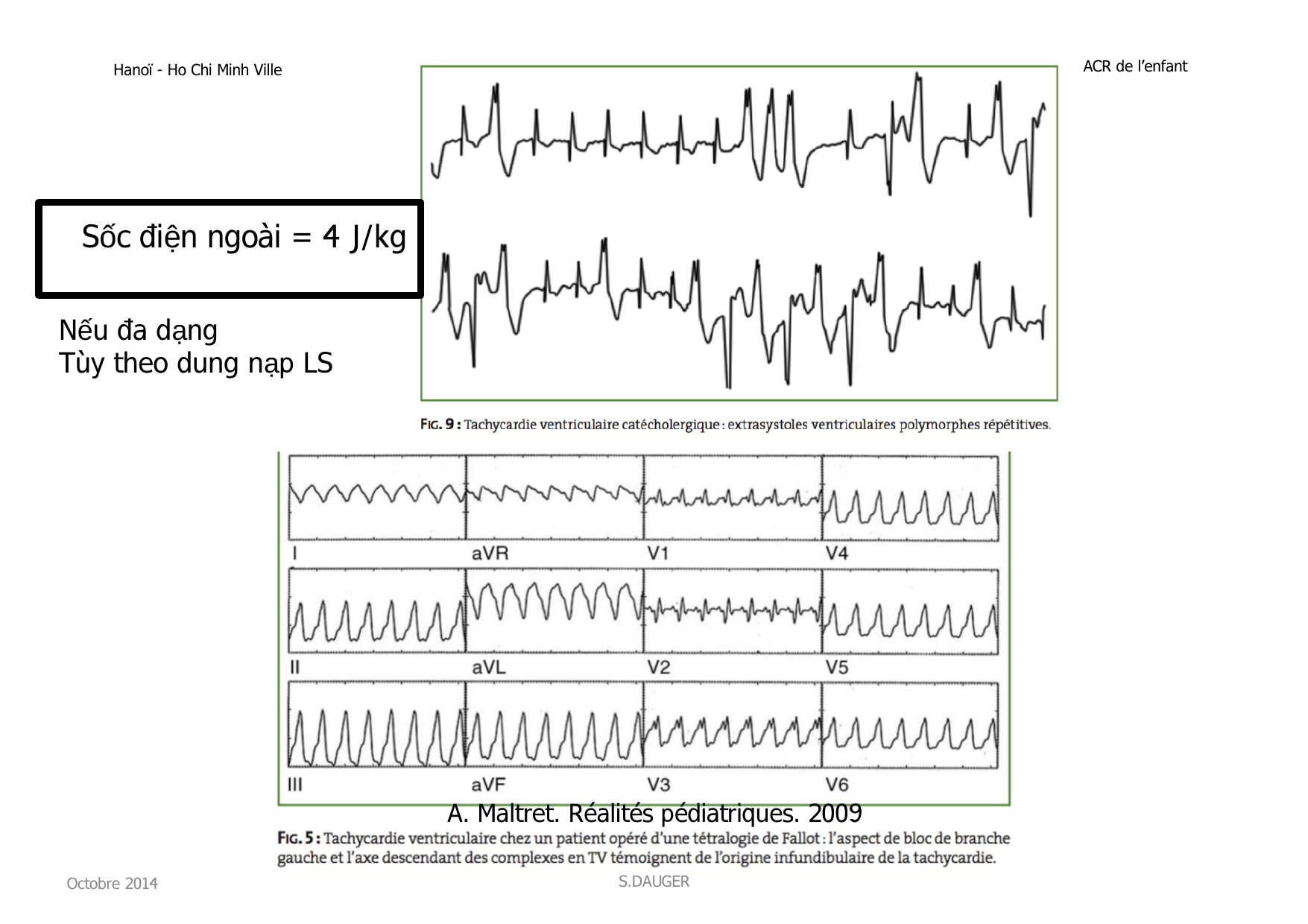

ACR de l’enfant
Hanoï - Ho Chi Minh Ville

Sốc điện ngoài = 4 J/kg

Nếu đa dạng
Tùy theo dung nạp LS

A. Maltret. Réalités pédiatriques. 2009
Octobre 2014
S.DAUGER